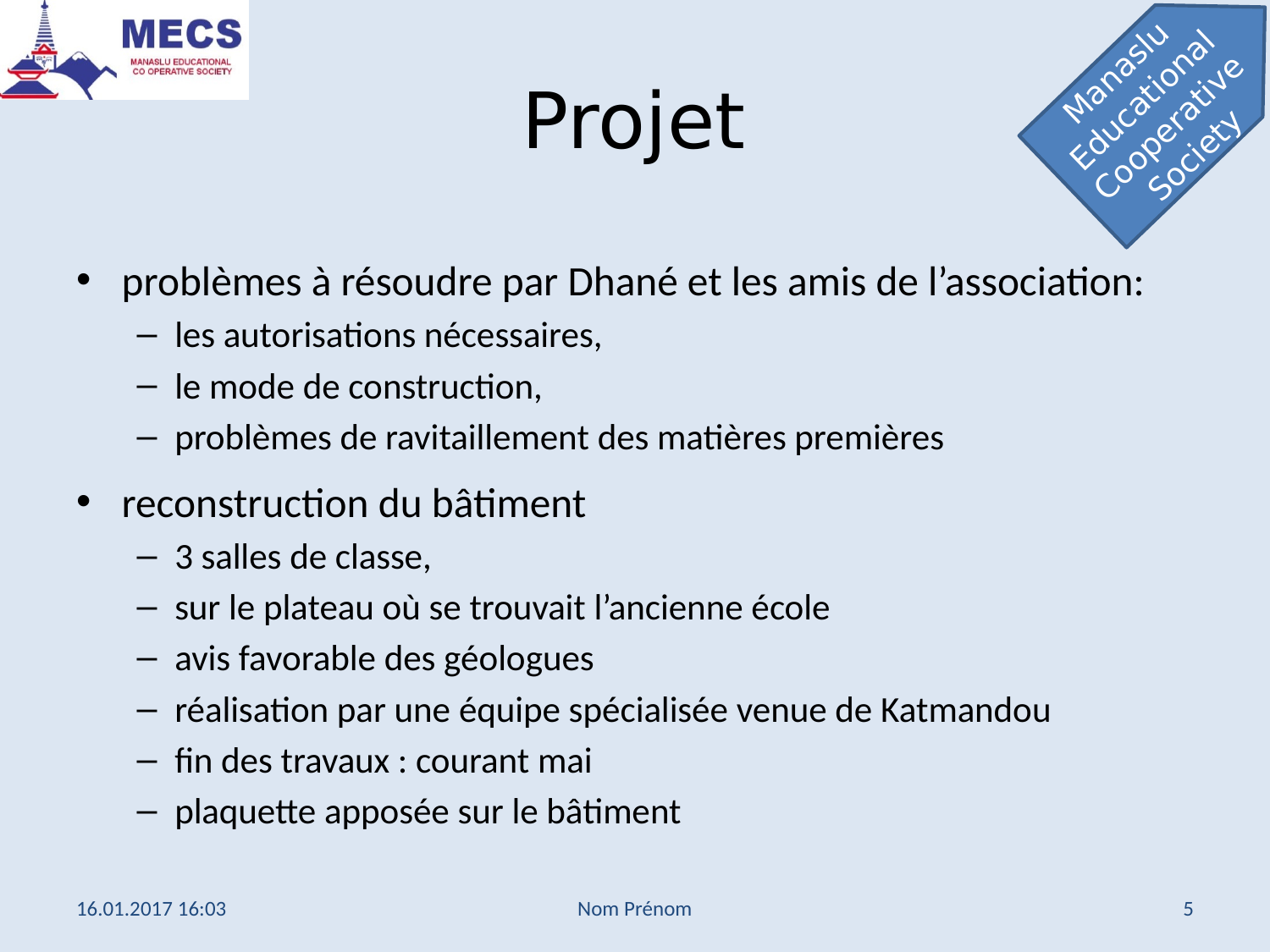

# Projet
problèmes à résoudre par Dhané et les amis de l’association:
les autorisations nécessaires,
le mode de construction,
problèmes de ravitaillement des matières premières
reconstruction du bâtiment
3 salles de classe,
sur le plateau où se trouvait l’ancienne école
avis favorable des géologues
réalisation par une équipe spécialisée venue de Katmandou
fin des travaux : courant mai
plaquette apposée sur le bâtiment

16.01.2017 16:03
Nom Prénom
5